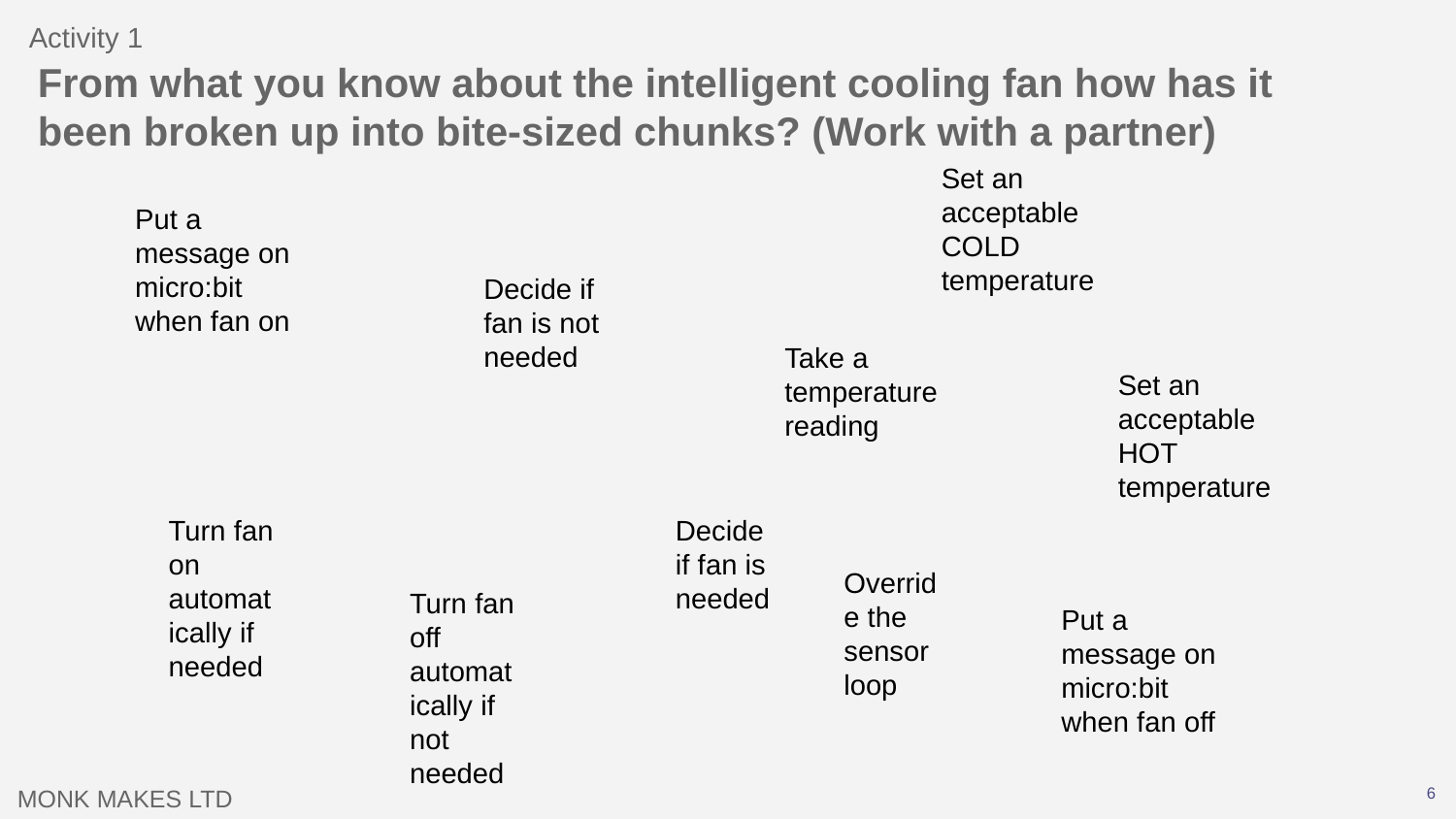

Activity 1
# From what you know about the intelligent cooling fan how has it been broken up into bite-sized chunks? (Work with a partner)
Set an acceptable COLD temperature
Put a message on micro:bit when fan on
Decide if fan is not needed
Take a temperature reading
Set an acceptable HOT temperature
Turn fan on automatically if needed
Decide if fan is needed
Override the sensor loop
Turn fan off automatically if not needed
Put a message on micro:bit when fan off
6